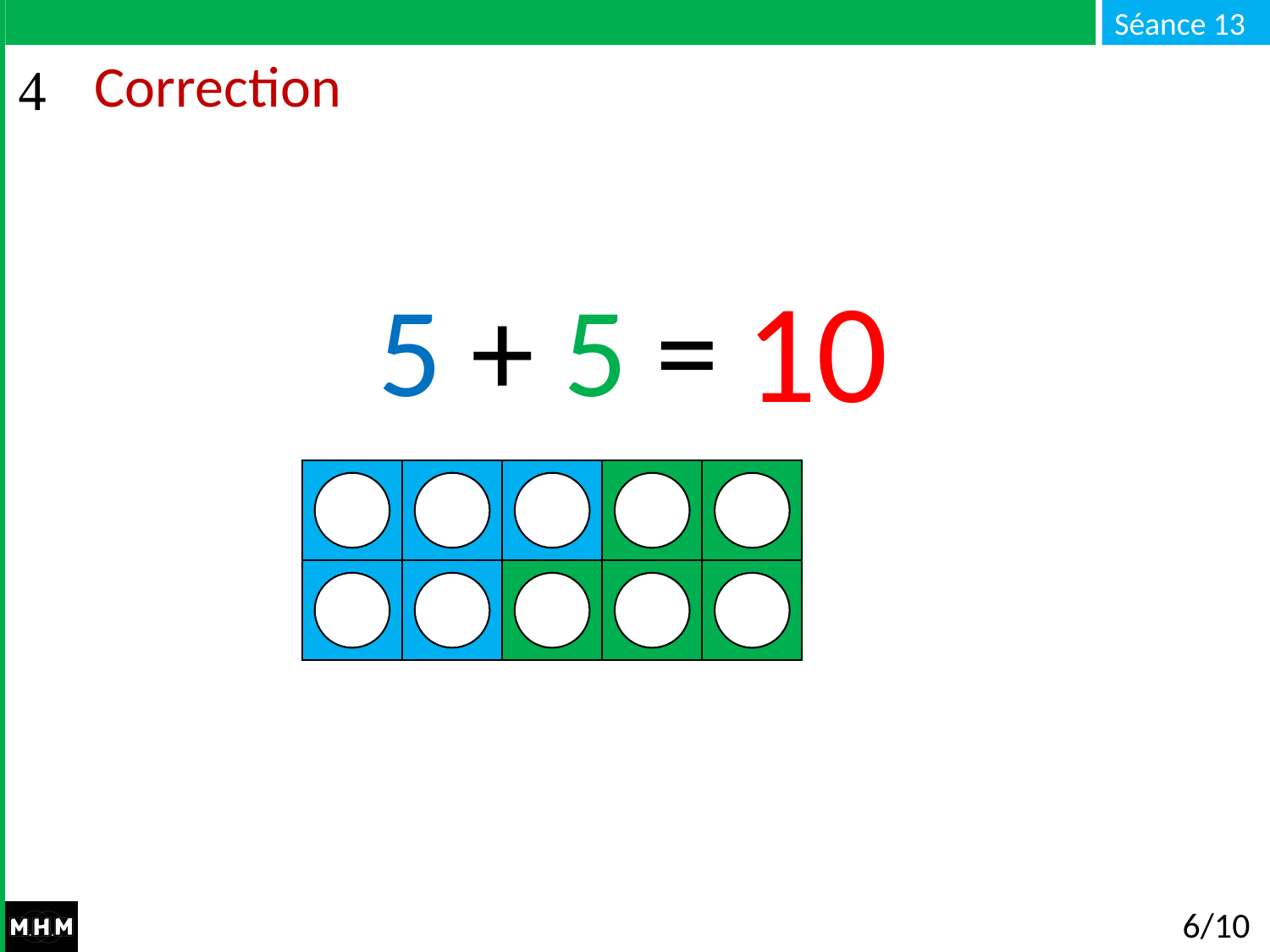

# Correction
10
5 + 5 = …

6/10